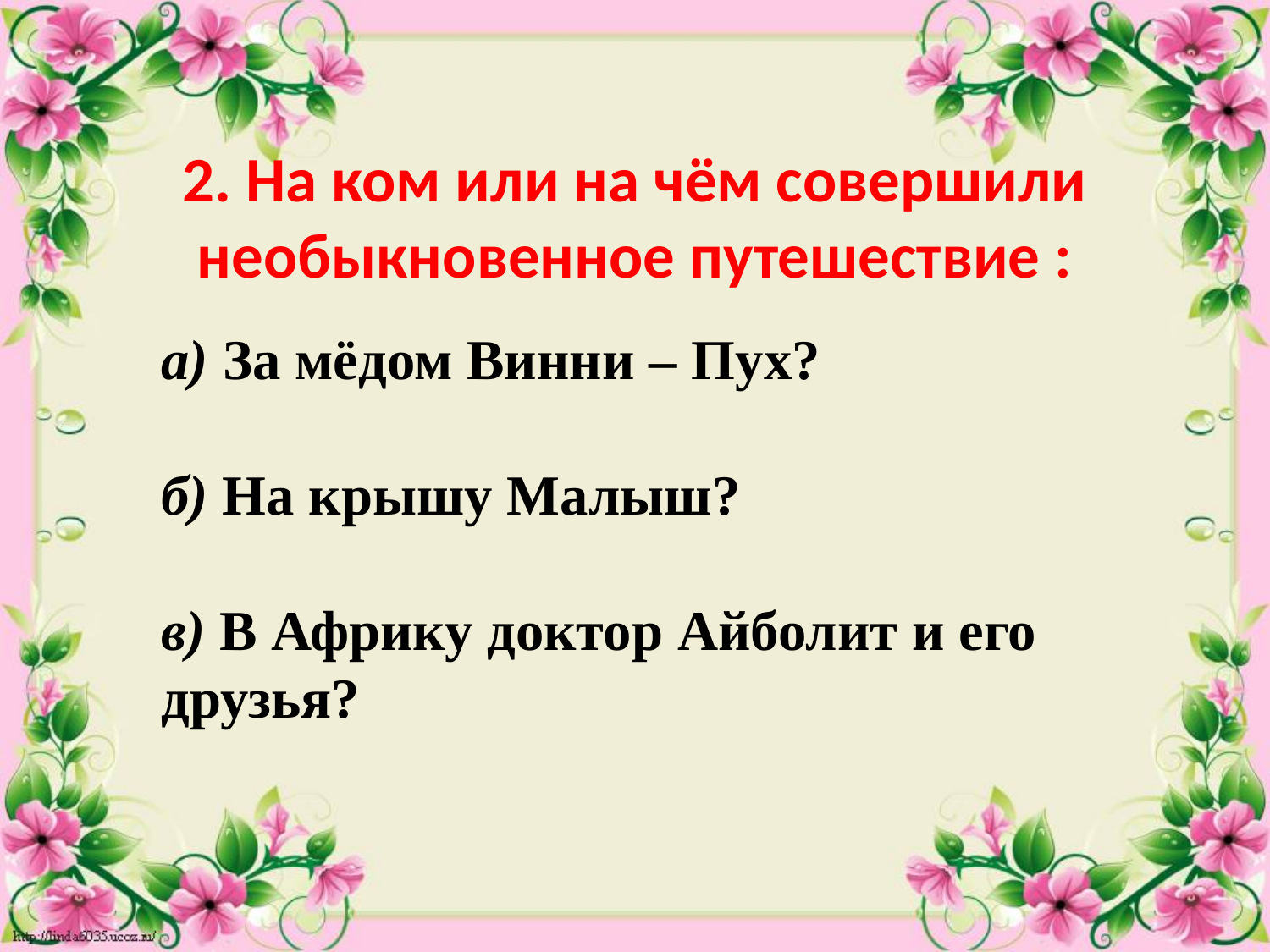

2. На ком или на чём совершили необыкновенное путешествие :
а) За мёдом Винни – Пух?

б) На крышу Малыш?

в) В Африку доктор Айболит и его друзья?